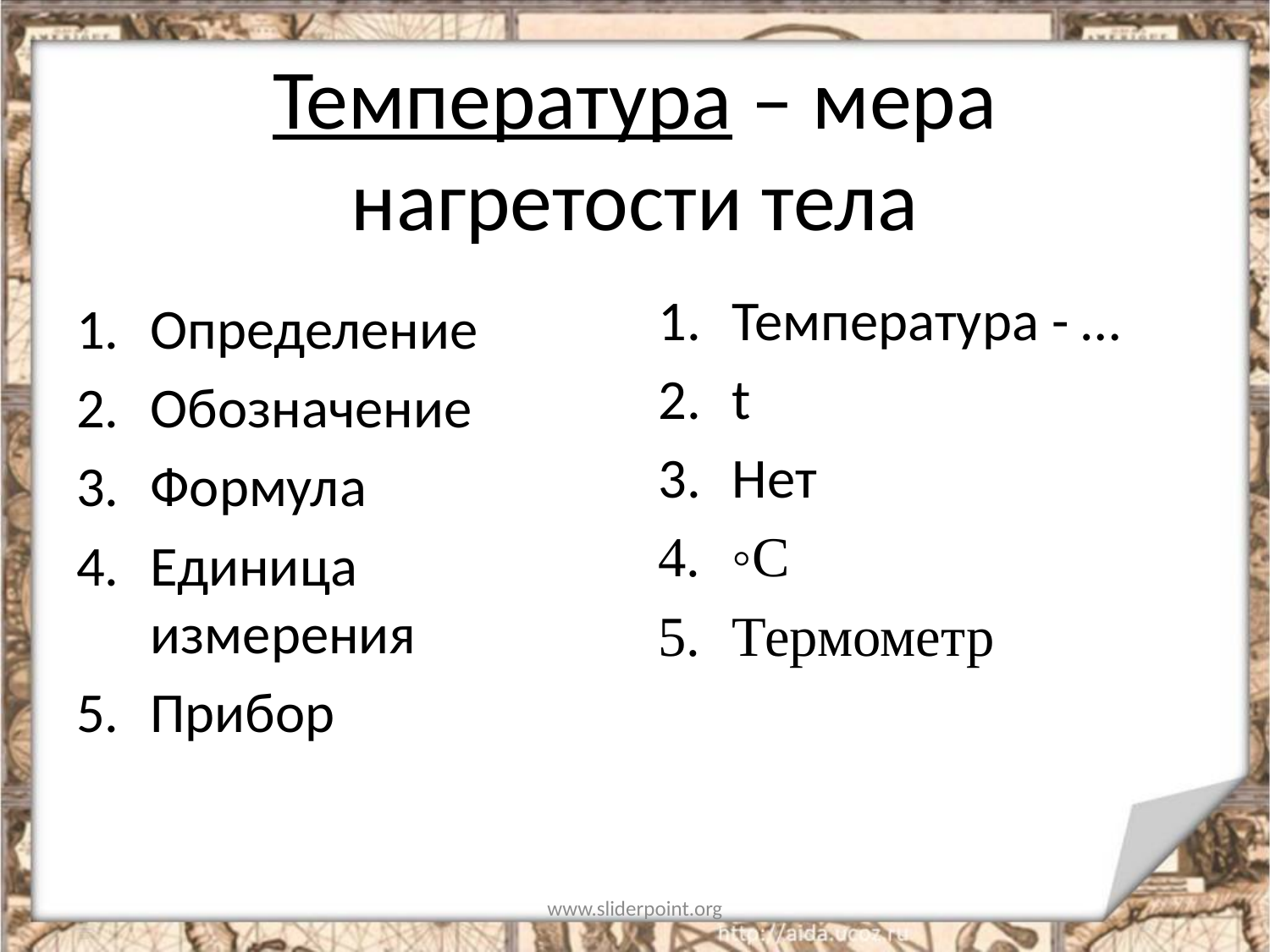

# Температура – мера нагретости тела
Температура - …
t
Нет
◦С
Термометр
Определение
Обозначение
Формула
Единица измерения
Прибор
www.sliderpoint.org